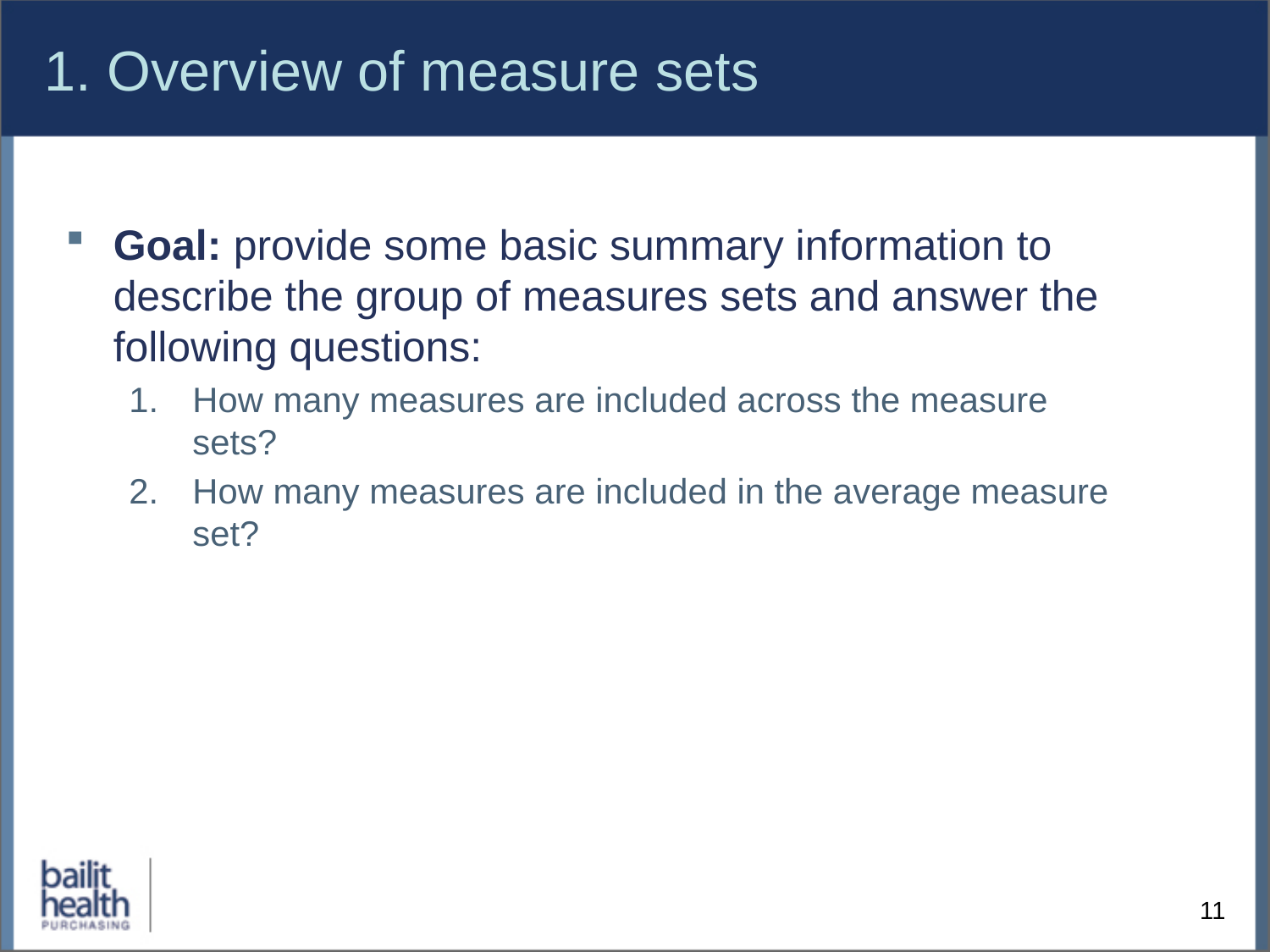

# 1. Overview of measure sets
Goal: provide some basic summary information to describe the group of measures sets and answer the following questions:
How many measures are included across the measure sets?
How many measures are included in the average measure set?

11